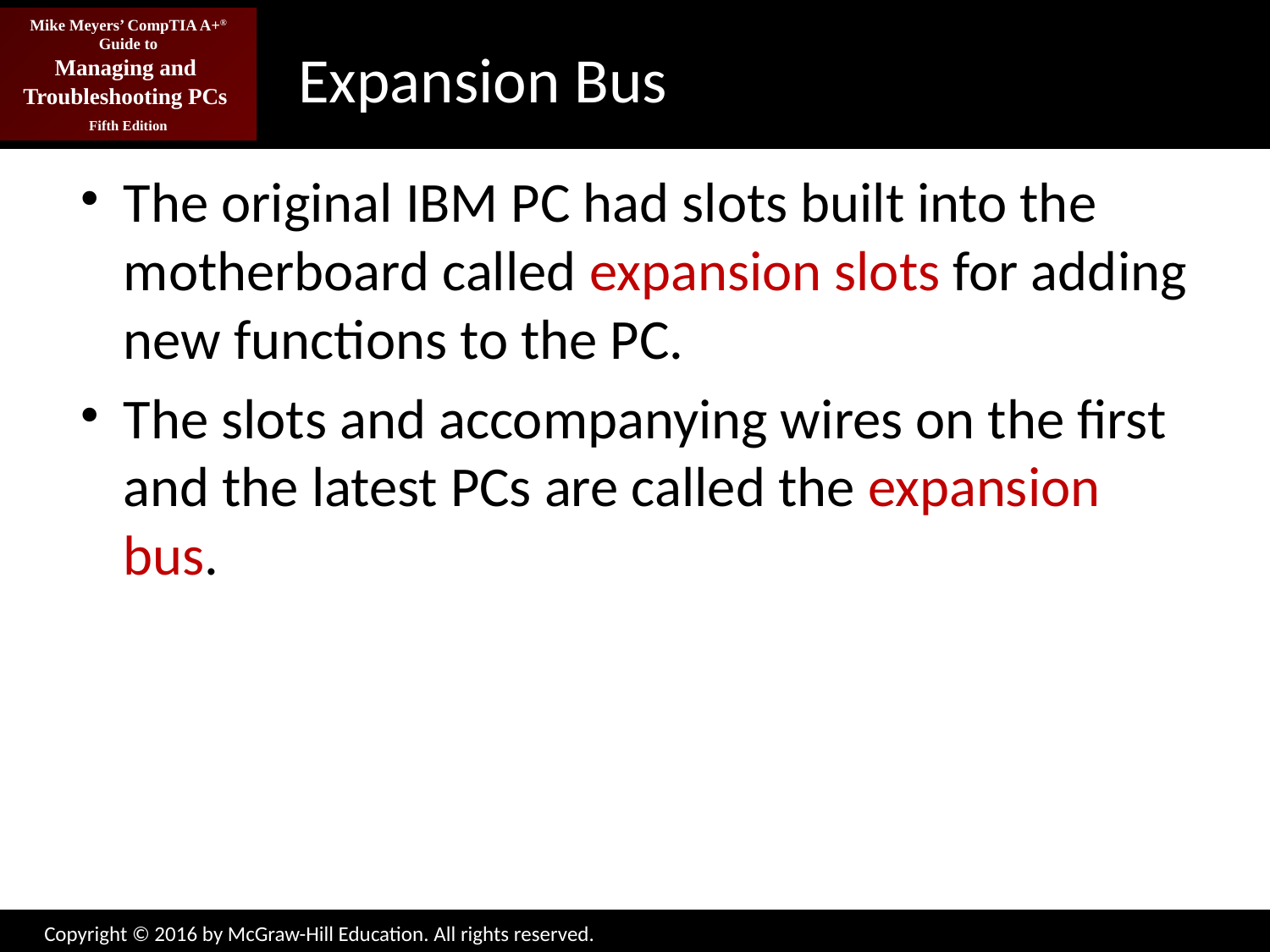

# Expansion Bus
The original IBM PC had slots built into the motherboard called expansion slots for adding new functions to the PC.
The slots and accompanying wires on the first and the latest PCs are called the expansion bus.